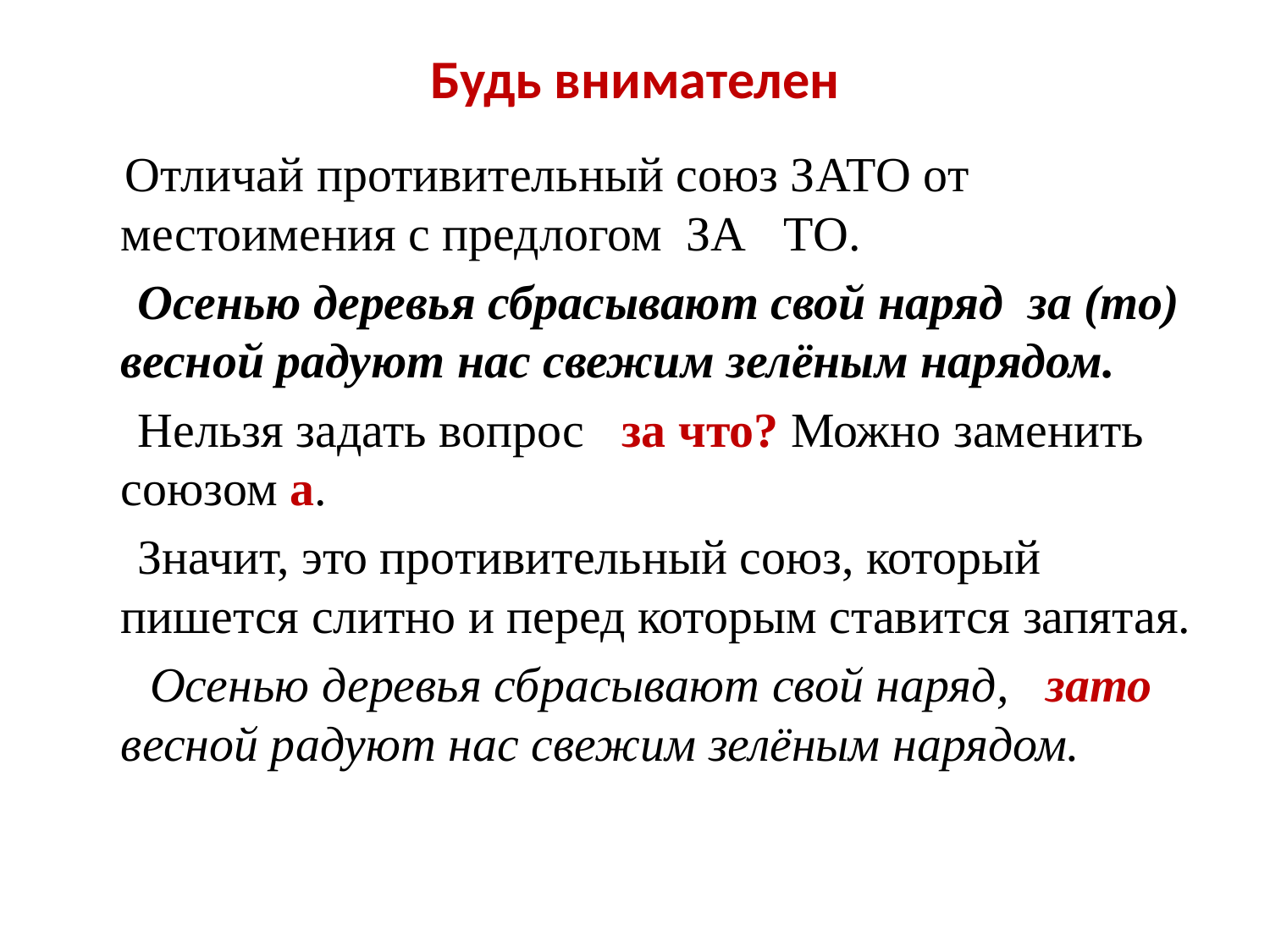

# Будь внимателен
    Отличай противительный союз ЗАТО от местоимения с предлогом  ЗА   ТО.
     Осенью деревья сбрасывают свой наряд  за (то) весной радуют нас свежим зелёным нарядом.
     Нельзя задать вопрос   за что? Можно заменить союзом а.
     Значит, это противительный союз, который пишется слитно и перед которым ставится запятая.
      Осенью деревья сбрасывают свой наряд,   зато весной радуют нас свежим зелёным нарядом.